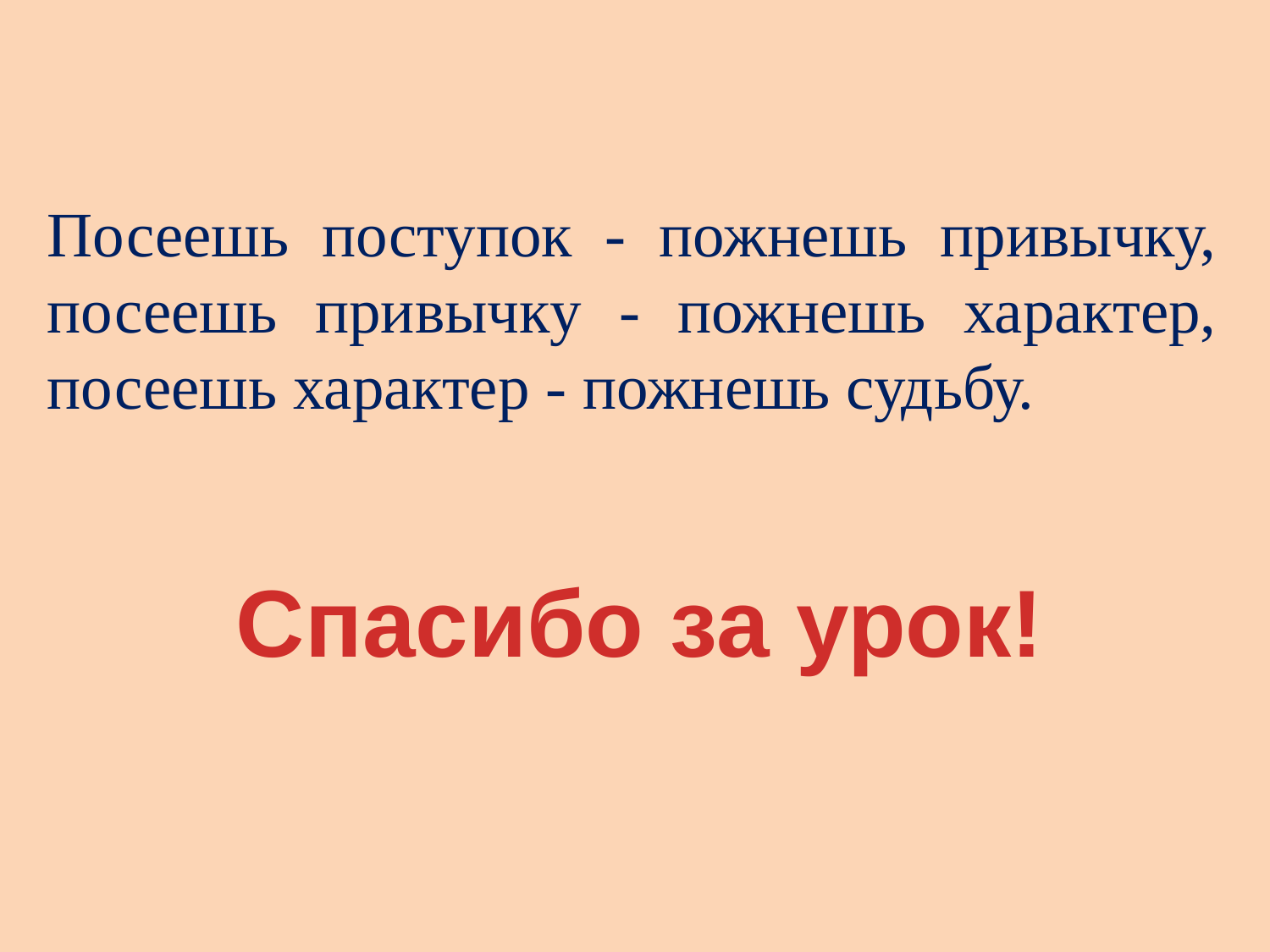

Посеешь поступок - пожнешь привычку, посеешь привычку - пожнешь характер, посеешь характер - пожнешь судьбу.
Спасибо за урок!